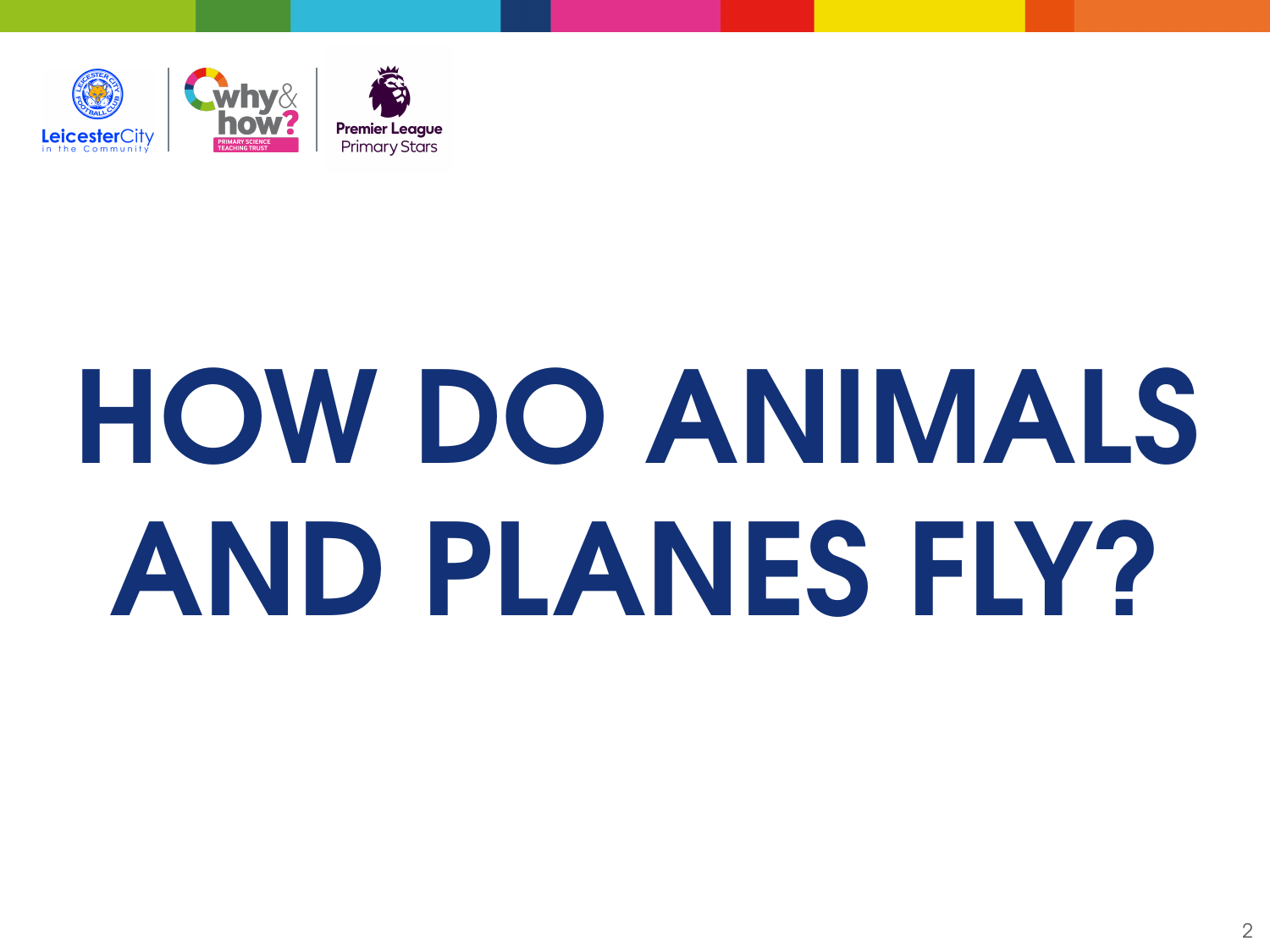

HOW DO ANIMALS
AND PLANES FLY?
2